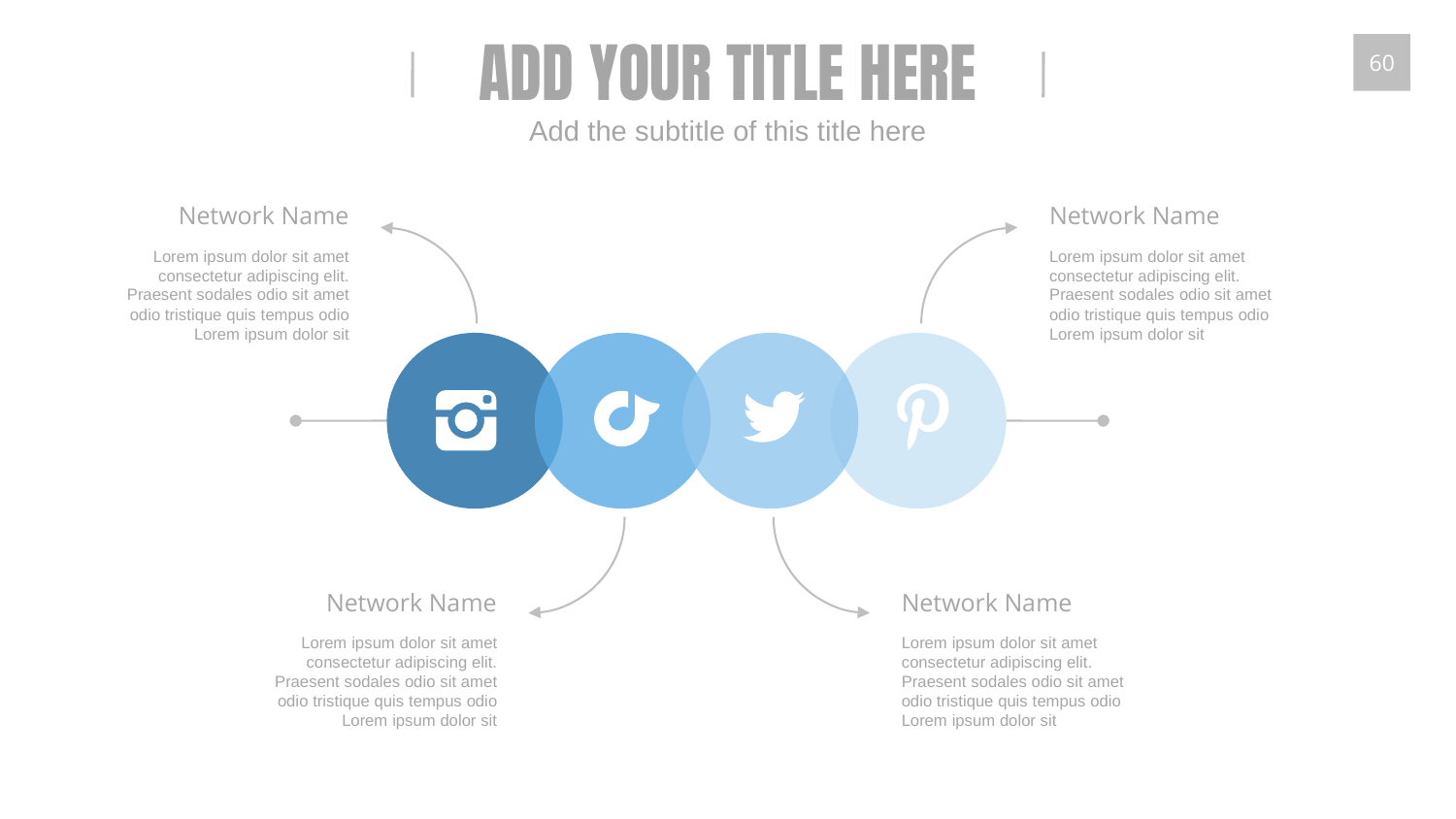

ADD YOUR TITLE HERE
Add the subtitle of this title here
60
Network Name
Lorem ipsum dolor sit amet consectetur adipiscing elit. Praesent sodales odio sit amet odio tristique quis tempus odio Lorem ipsum dolor sit

Network Name
Lorem ipsum dolor sit amet consectetur adipiscing elit. Praesent sodales odio sit amet odio tristique quis tempus odio Lorem ipsum dolor sit

Network Name
Lorem ipsum dolor sit amet consectetur adipiscing elit. Praesent sodales odio sit amet odio tristique quis tempus odio Lorem ipsum dolor sit

Network Name
Lorem ipsum dolor sit amet consectetur adipiscing elit. Praesent sodales odio sit amet odio tristique quis tempus odio Lorem ipsum dolor sit